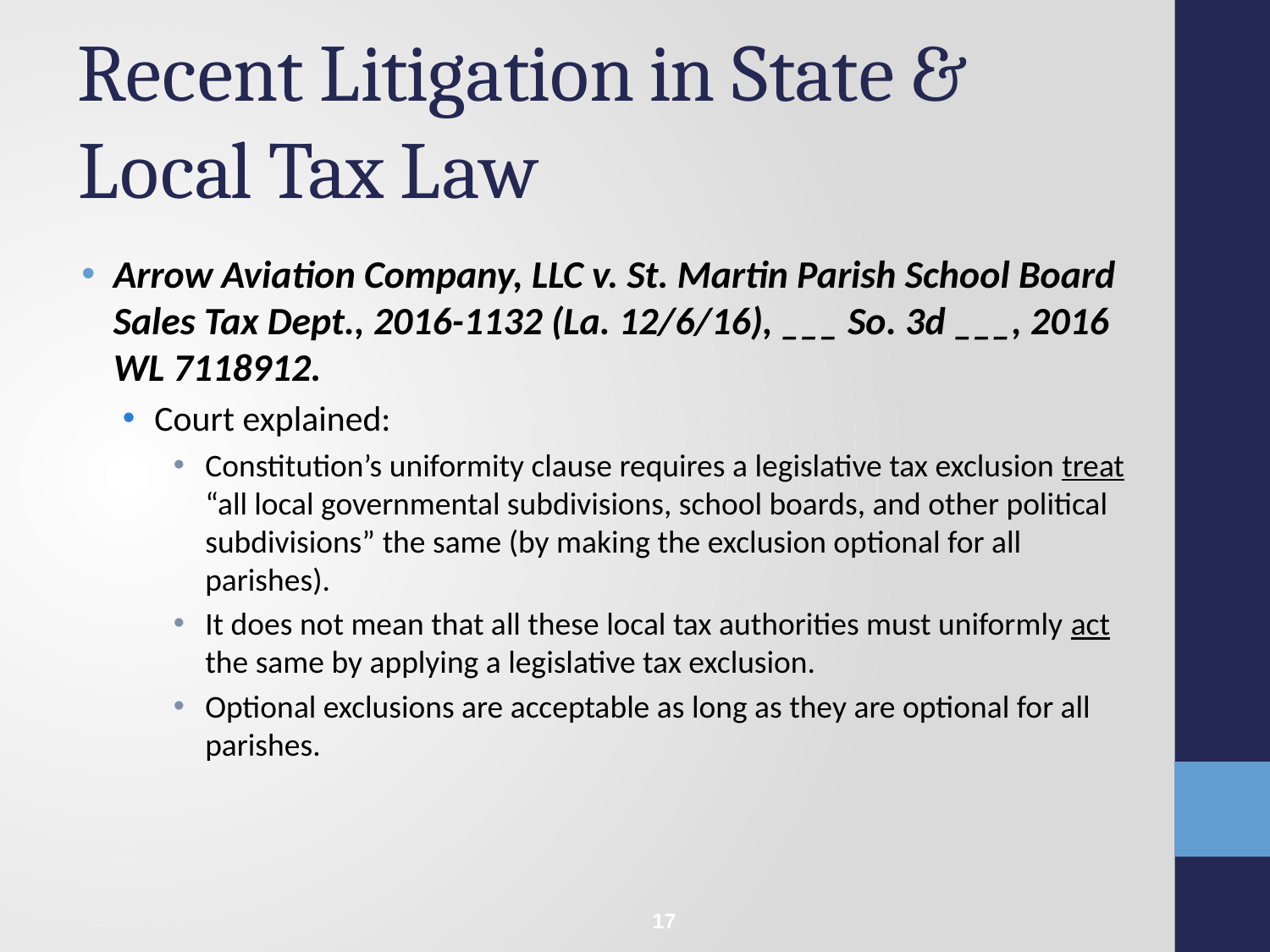

# Recent Litigation in State & Local Tax Law
Arrow Aviation Company, LLC v. St. Martin Parish School Board Sales Tax Dept., 2016-1132 (La. 12/6/16), ___ So. 3d ___, 2016 WL 7118912.
Court explained:
Constitution’s uniformity clause requires a legislative tax exclusion treat “all local governmental subdivisions, school boards, and other political subdivisions” the same (by making the exclusion optional for all parishes).
It does not mean that all these local tax authorities must uniformly act the same by applying a legislative tax exclusion.
Optional exclusions are acceptable as long as they are optional for all parishes.
17